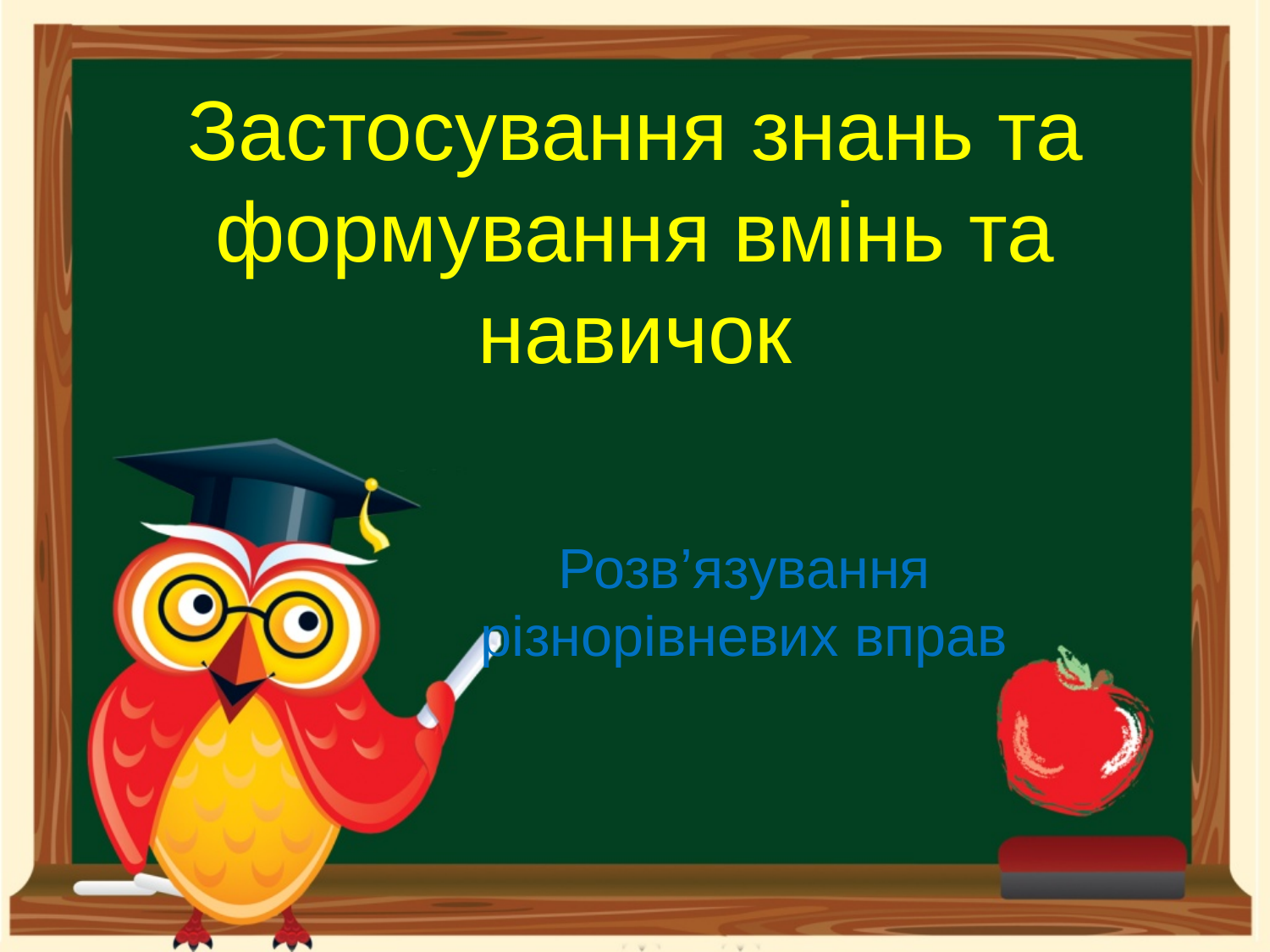

# Застосування знань та формування вмінь та навичок
Розв’язування різнорівневих вправ